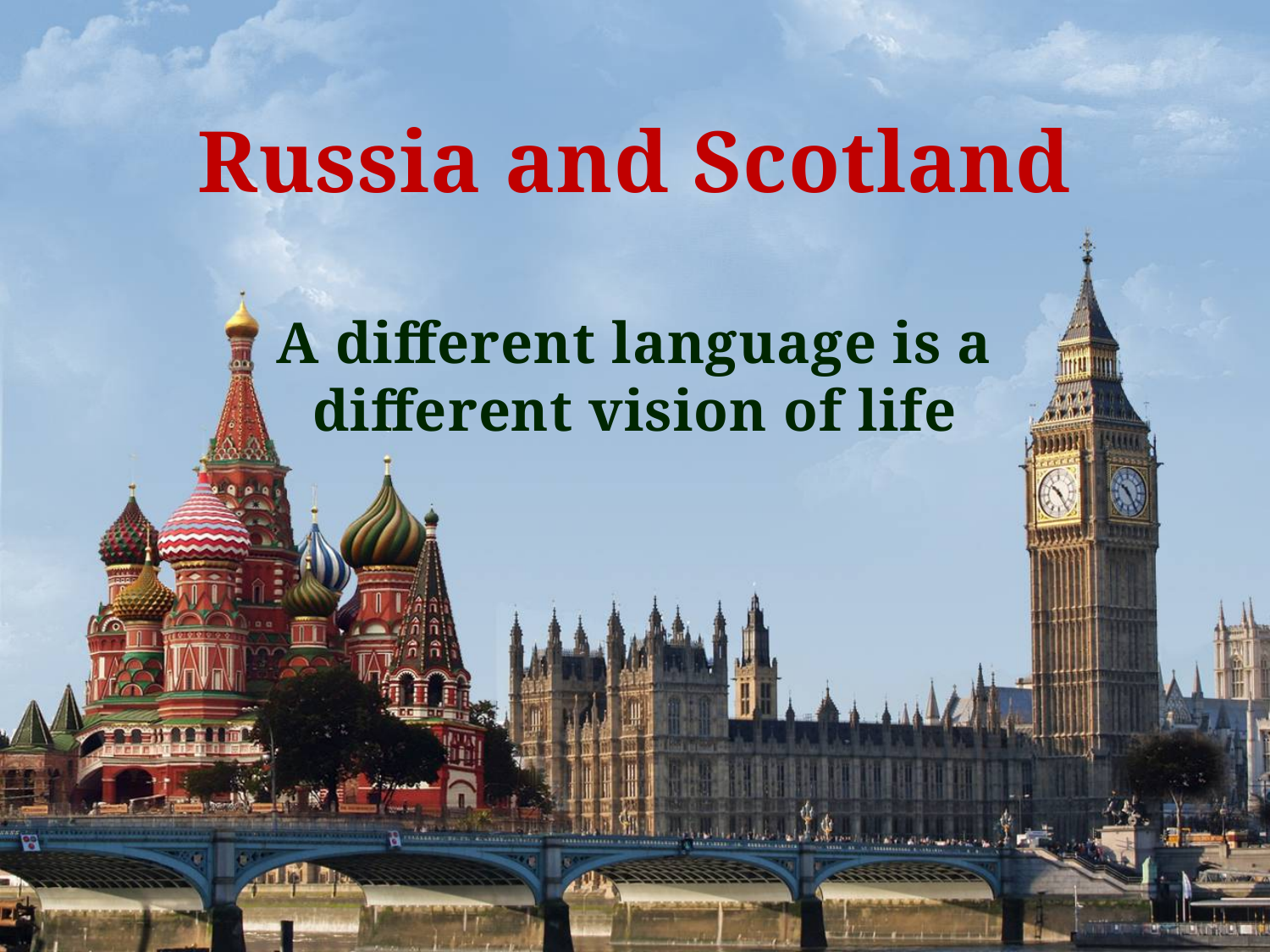

# Russia and Scotland
A different language is a different vision of life